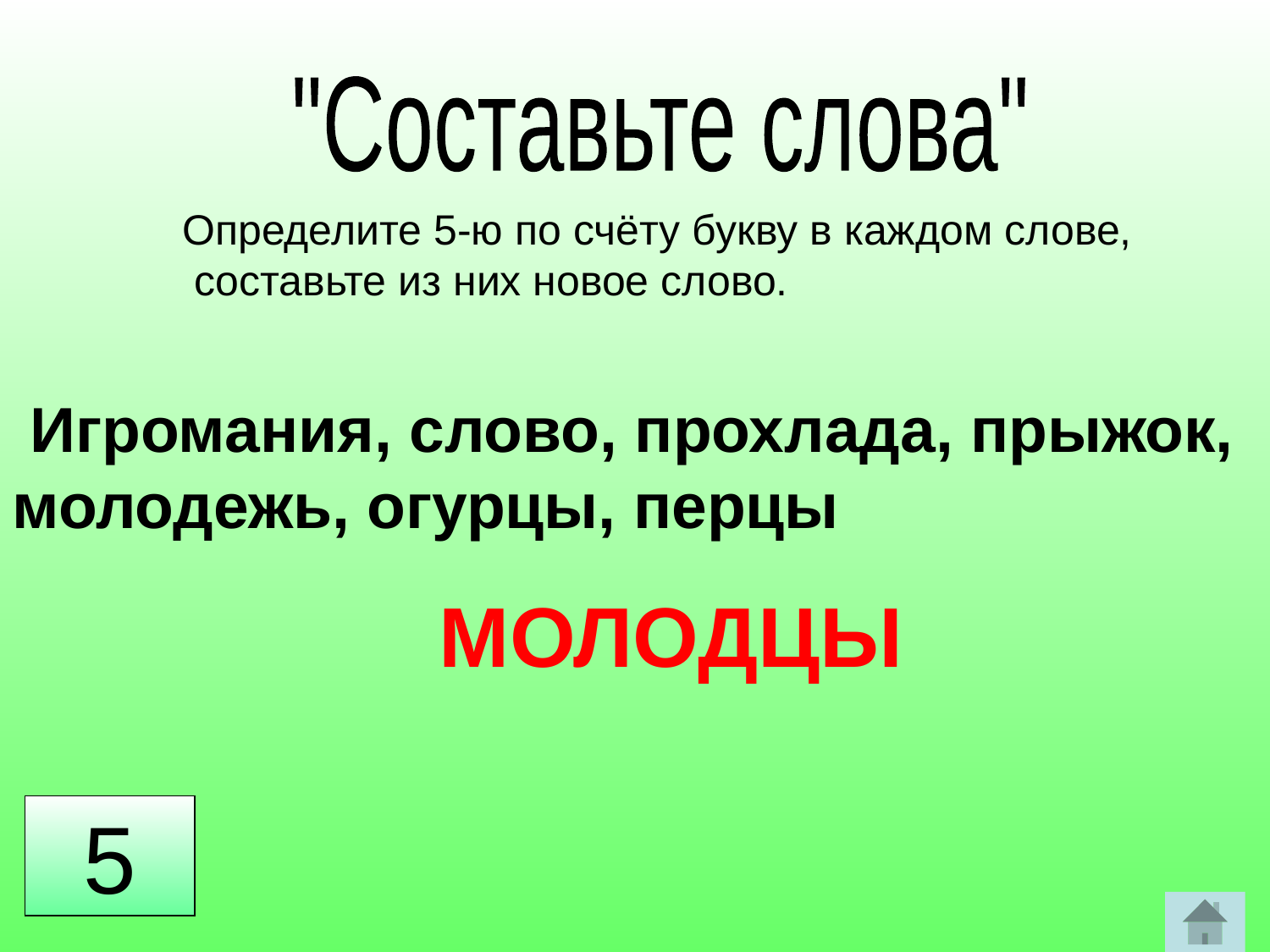

"Составьте слова"
Определите 5-ю по счёту букву в каждом слове,
 составьте из них новое слово.
 Игромания, слово, прохлада, прыжок, молодежь, огурцы, перцы
МОЛОДЦЫ
5